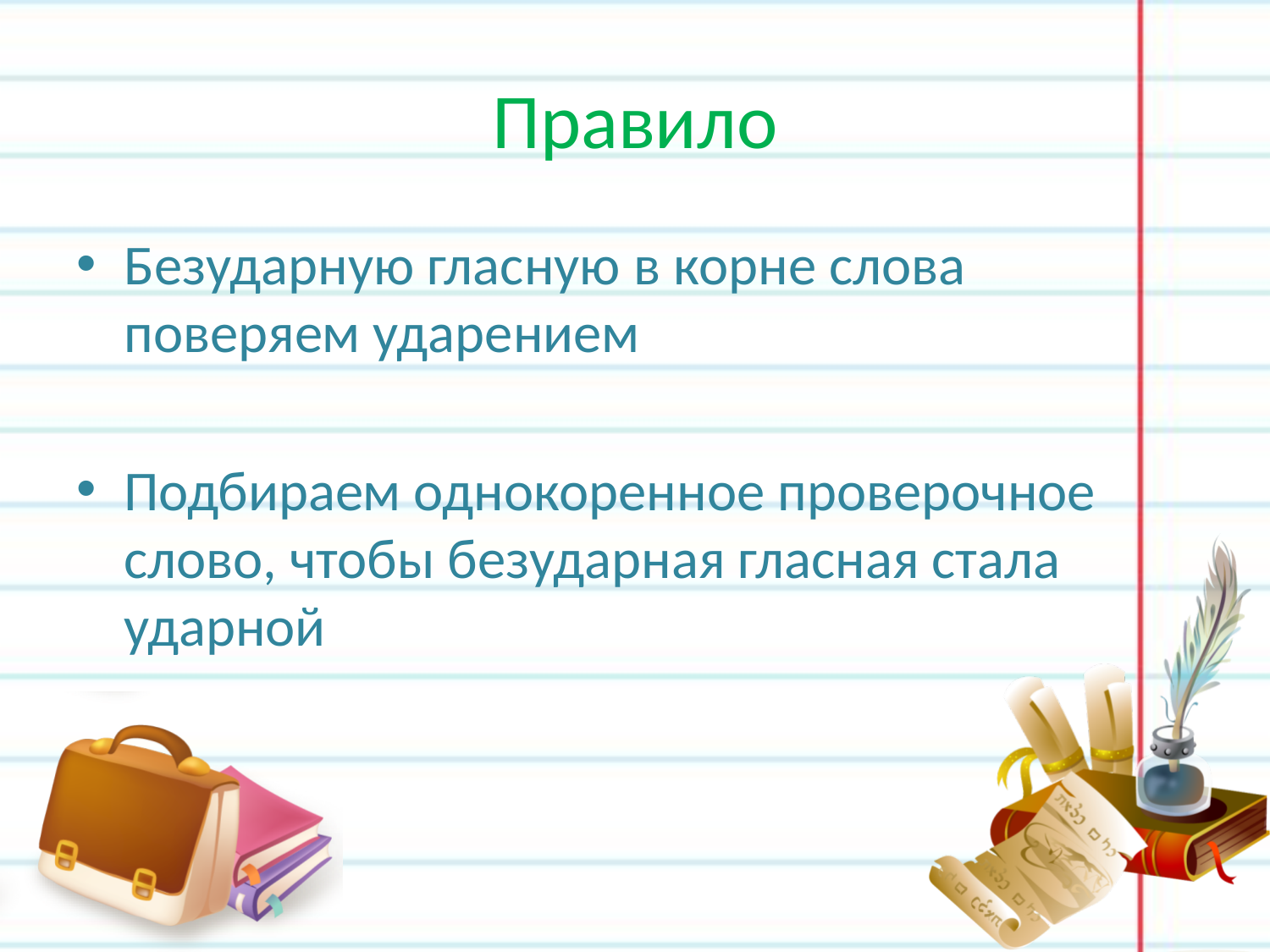

# Правило
Безударную гласную в корне слова поверяем ударением

Подбираем однокоренное проверочное слово, чтобы безударная гласная стала ударной